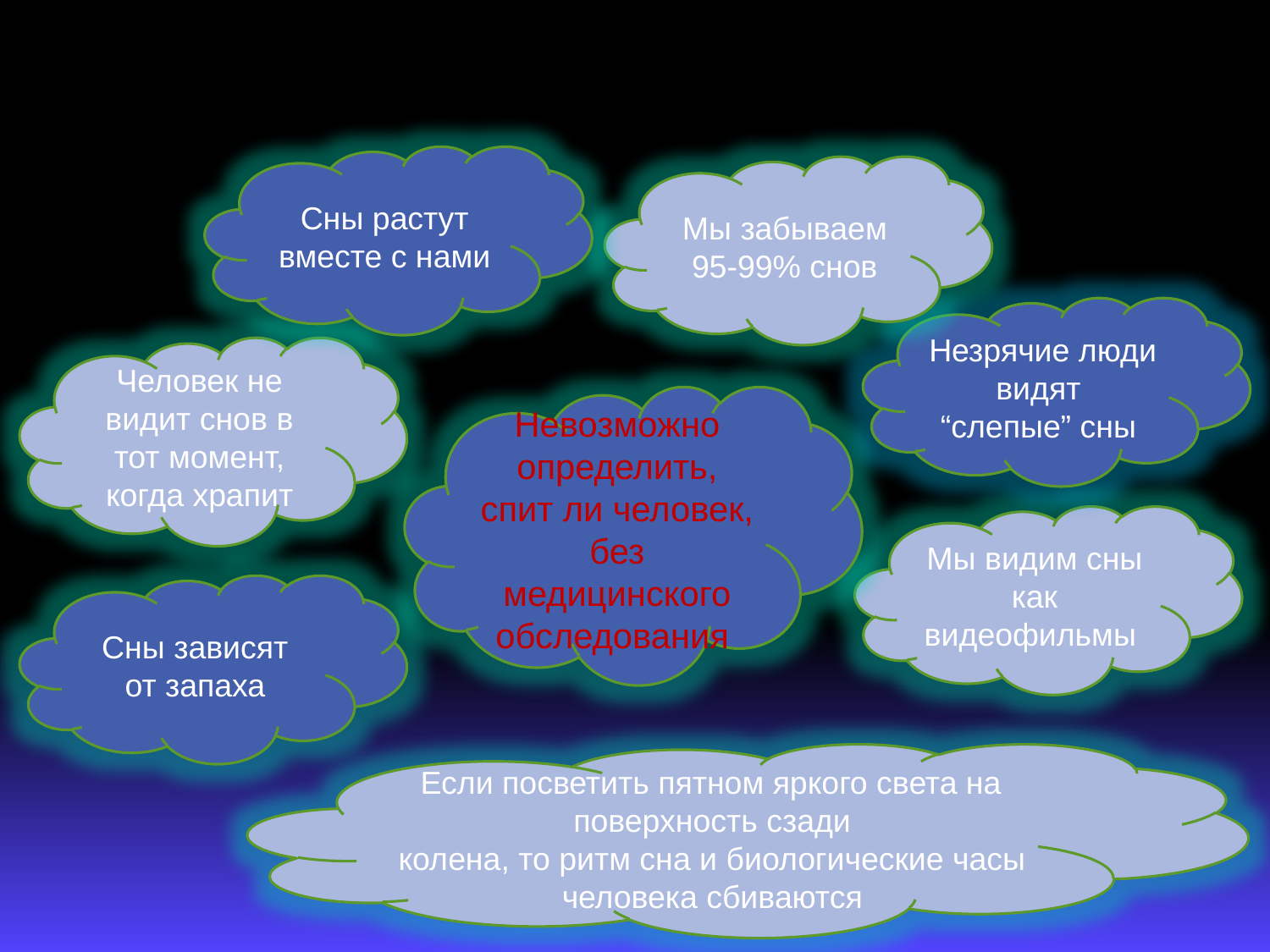

#
А Вы знали , что…
Сны растут вместе с нами
Мы забываем 95-99% снов

Незрячие люди видят
“слепые” сны

Человек не видит снов в тот момент, когда храпит
Невозможно определить, спит ли человек, без медицинского обследования

Мы видим сны как видеофильмы

Сны зависят
от запаха

 Если посветить пятном яркого света на
поверхность сзади
колена, то ритм сна и биологические часы человека сбиваются